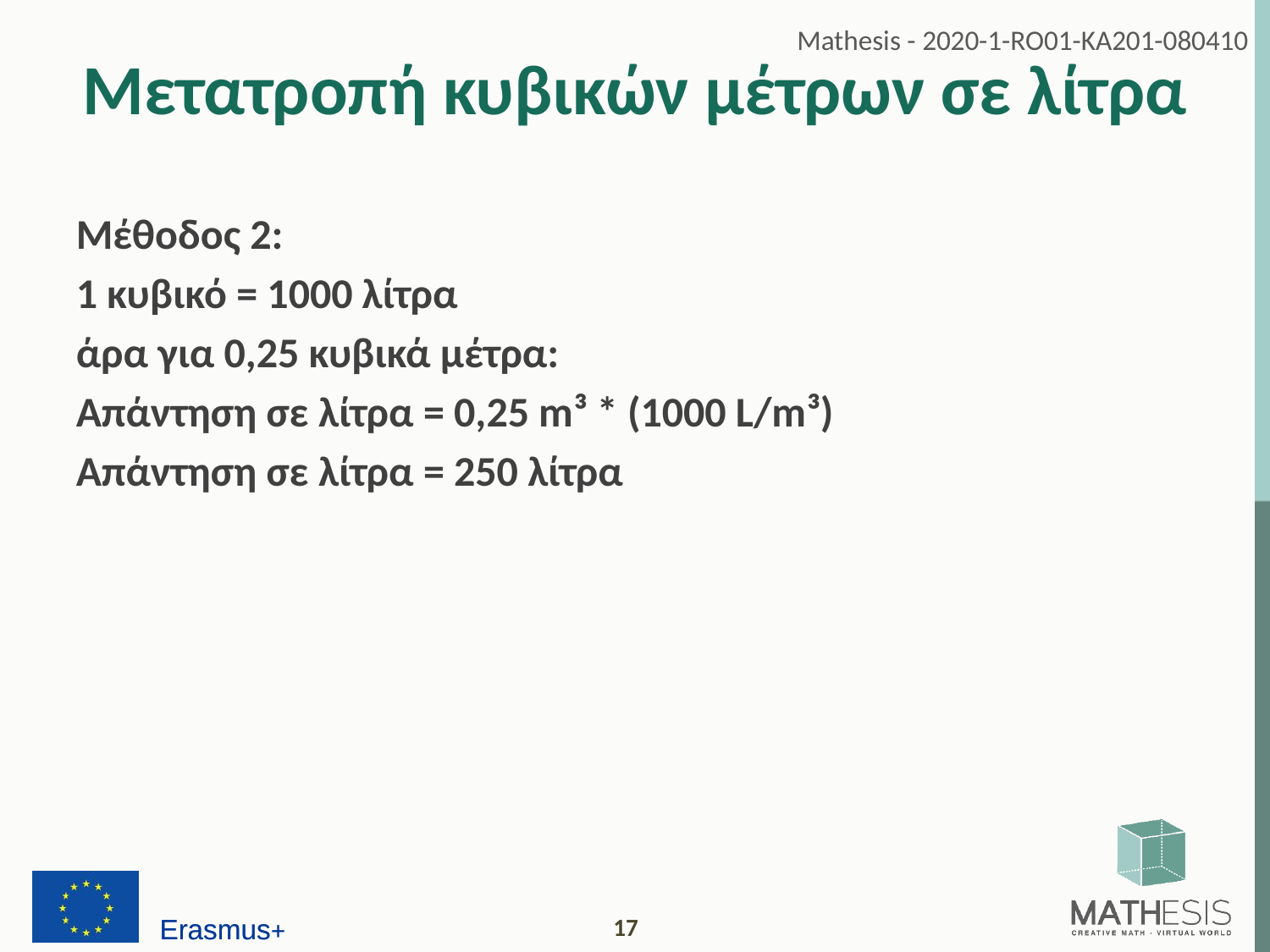

# Μετατροπή κυβικών μέτρων σε λίτρα
Μέθοδος 2:
1 κυβικό = 1000 λίτρα
άρα για 0,25 κυβικά μέτρα:
Απάντηση σε λίτρα = 0,25 m³ * (1000 L/m³)
Απάντηση σε λίτρα = 250 λίτρα